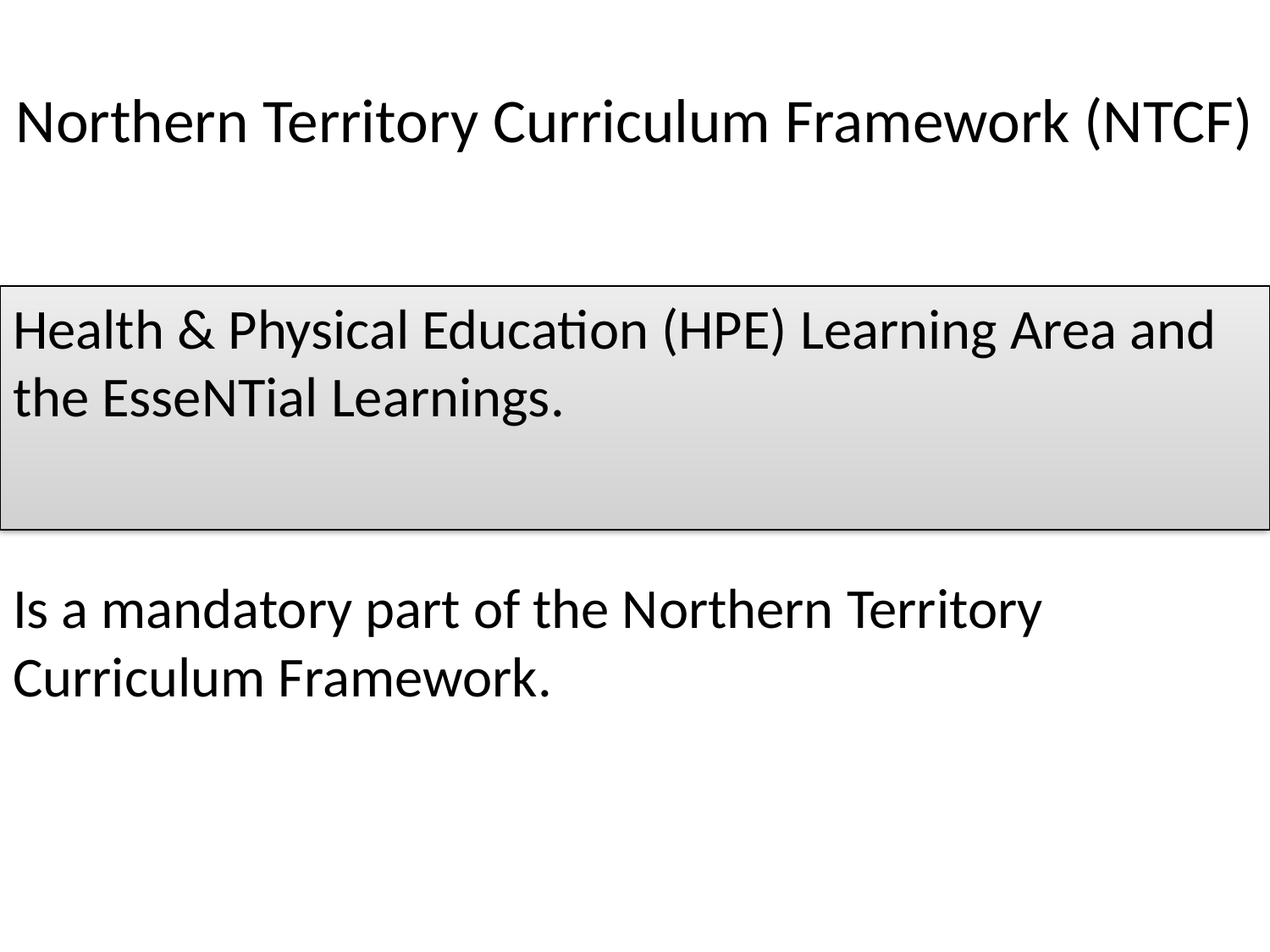

# Northern Territory Curriculum Framework (NTCF)
Health & Physical Education (HPE) Learning Area and the EsseNTial Learnings.

Is a mandatory part of the Northern Territory Curriculum Framework.